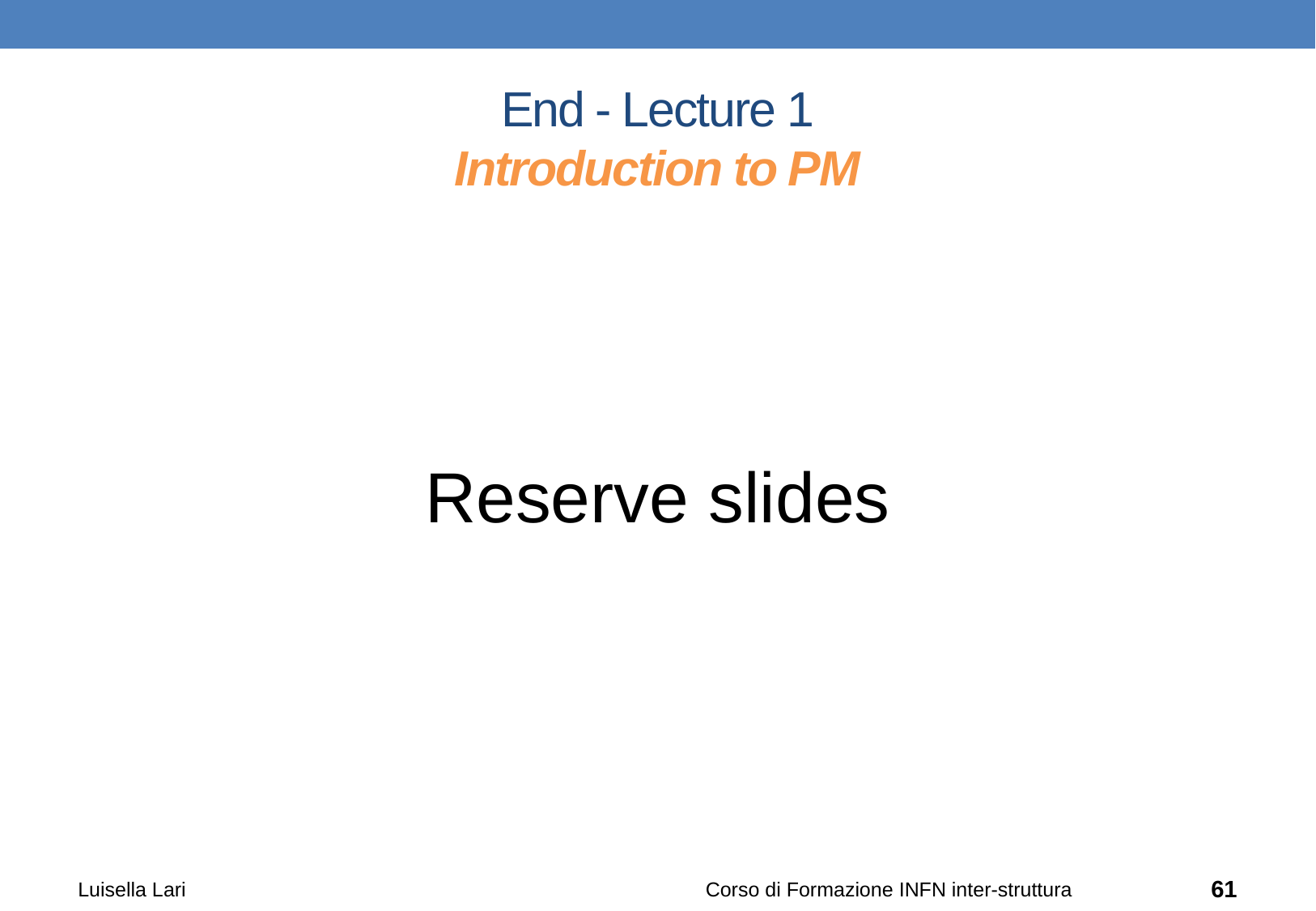

# End - Lecture 1 Introduction to PM

Reserve slides
Luisella Lari
Corso di Formazione INFN inter-struttura
61